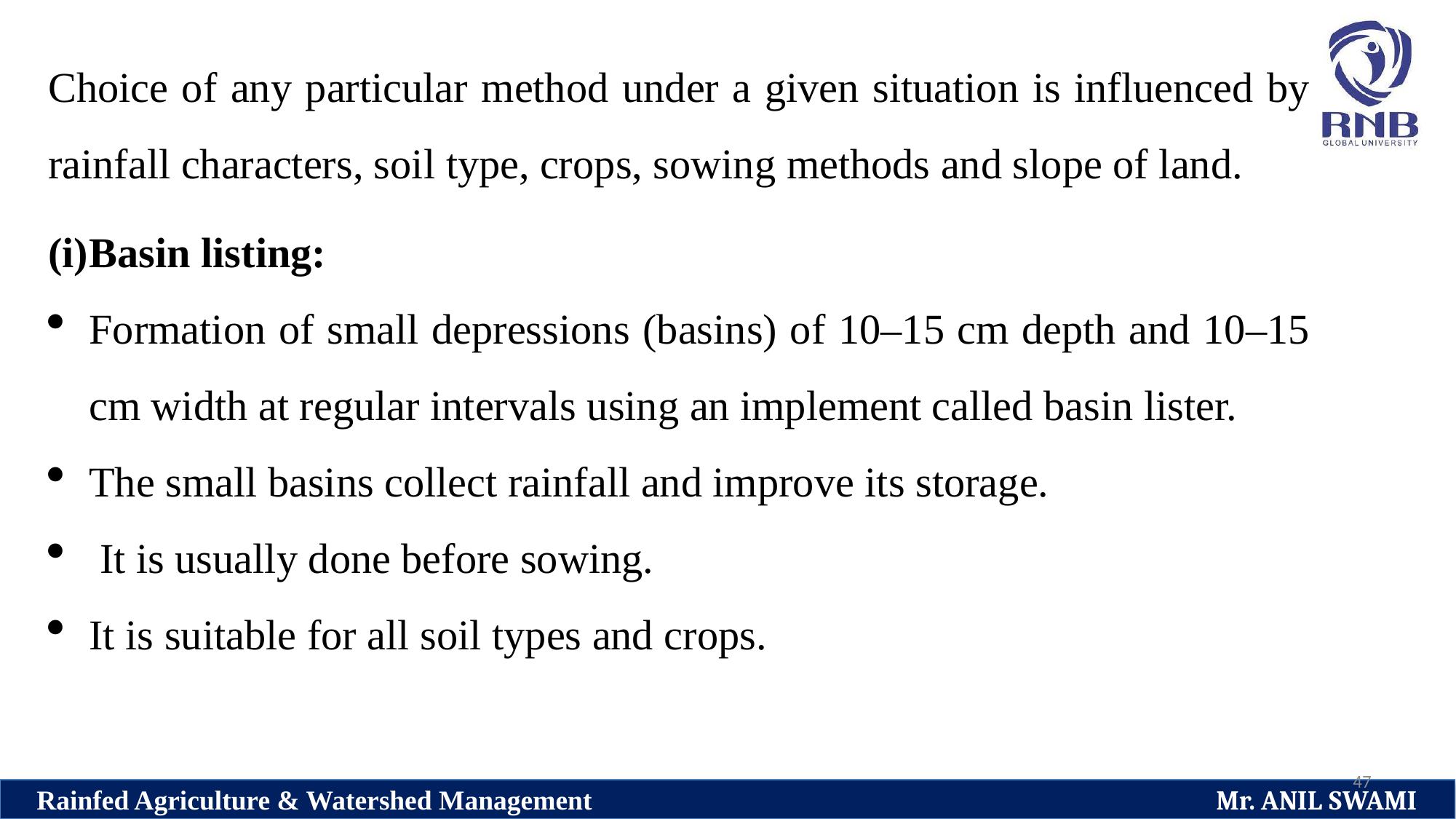

Choice of any particular method under a given situation is influenced by rainfall characters, soil type, crops, sowing methods and slope of land.
Basin listing:
Formation of small depressions (basins) of 10–15 cm depth and 10–15 cm width at regular intervals using an implement called basin lister.
The small basins collect rainfall and improve its storage.
 It is usually done before sowing.
It is suitable for all soil types and crops.
47